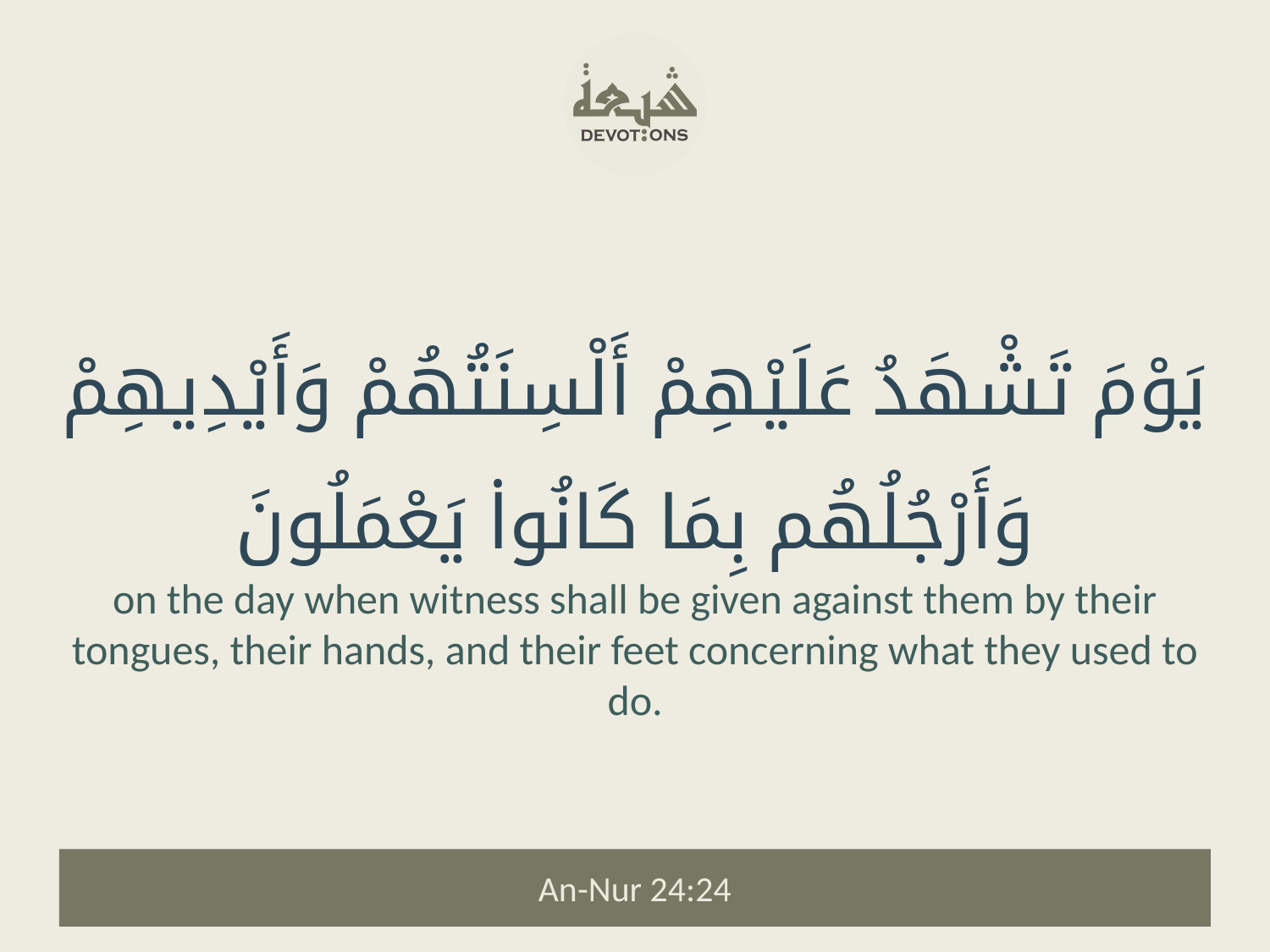

يَوْمَ تَشْهَدُ عَلَيْهِمْ أَلْسِنَتُهُمْ وَأَيْدِيهِمْ وَأَرْجُلُهُم بِمَا كَانُوا۟ يَعْمَلُونَ
on the day when witness shall be given against them by their tongues, their hands, and their feet concerning what they used to do.
An-Nur 24:24